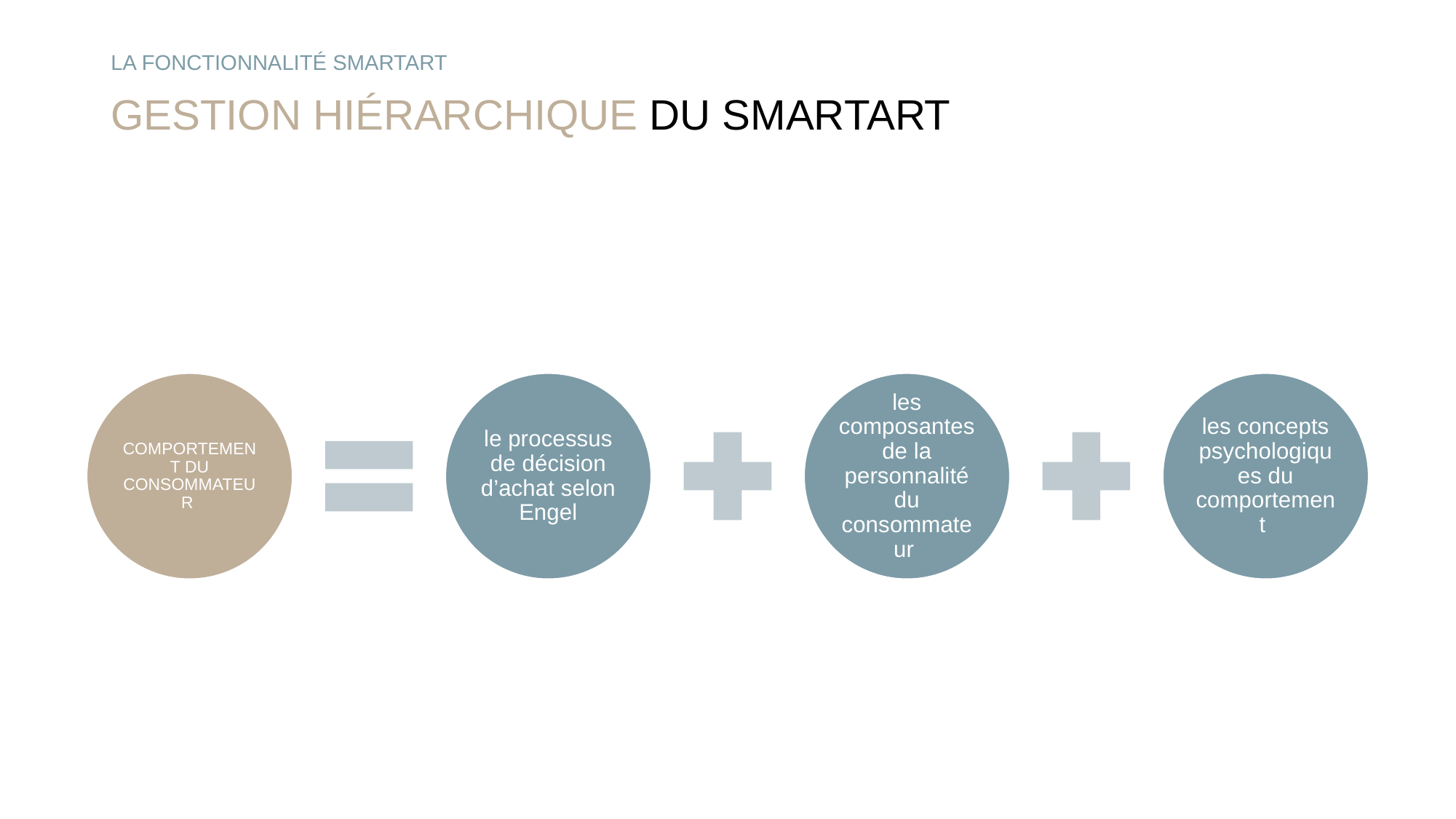

La fonctionnalité smartart
# Gestion hiérarchique du Smartart
les concepts psychologiques du comportement

les composantes de la personnalité du consommateur

le processus de décision d’achat selon Engel

COMPORTEMENT DU CONSOMMATEUR